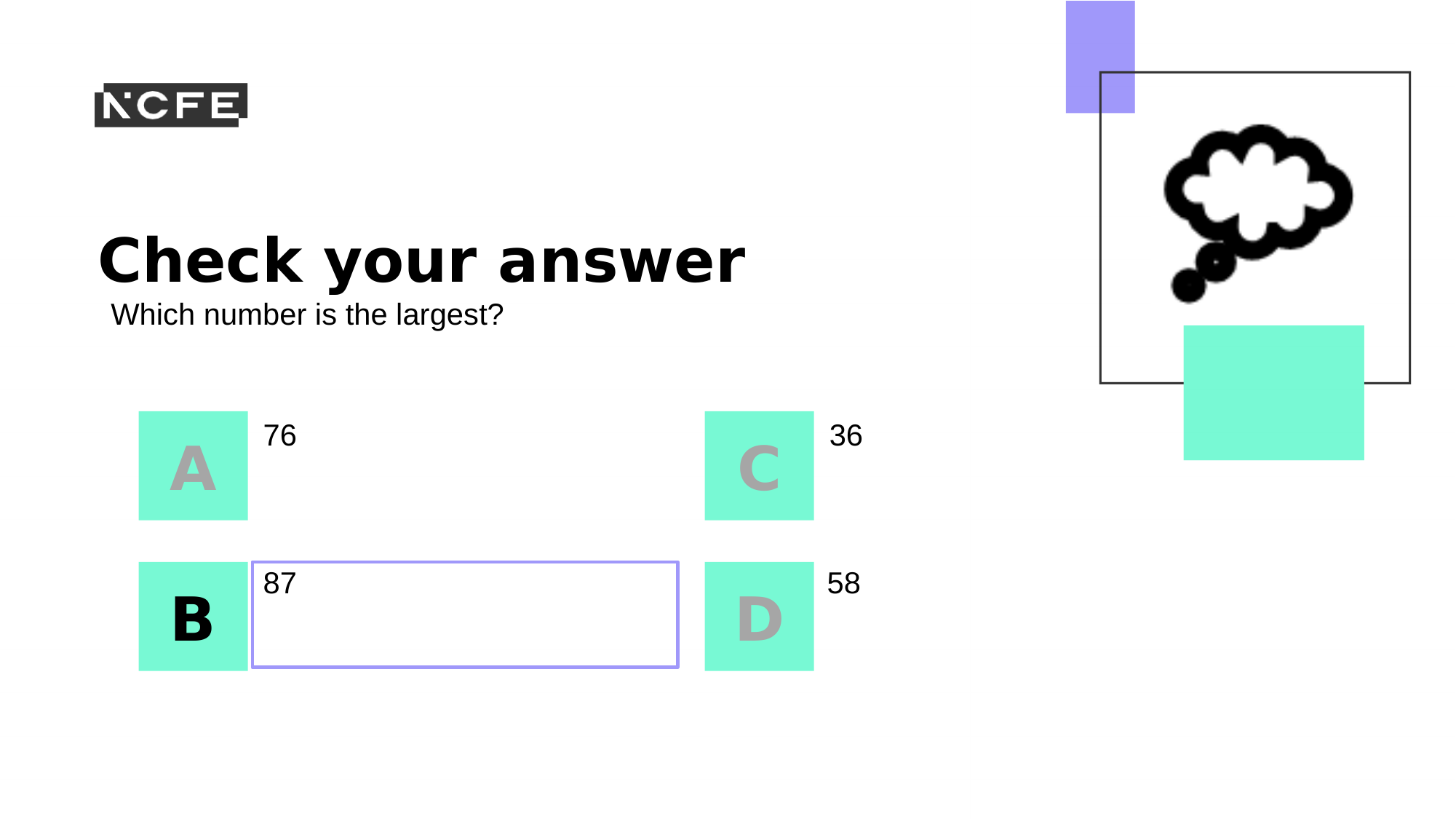

Which number is the largest?
76
36
87
58